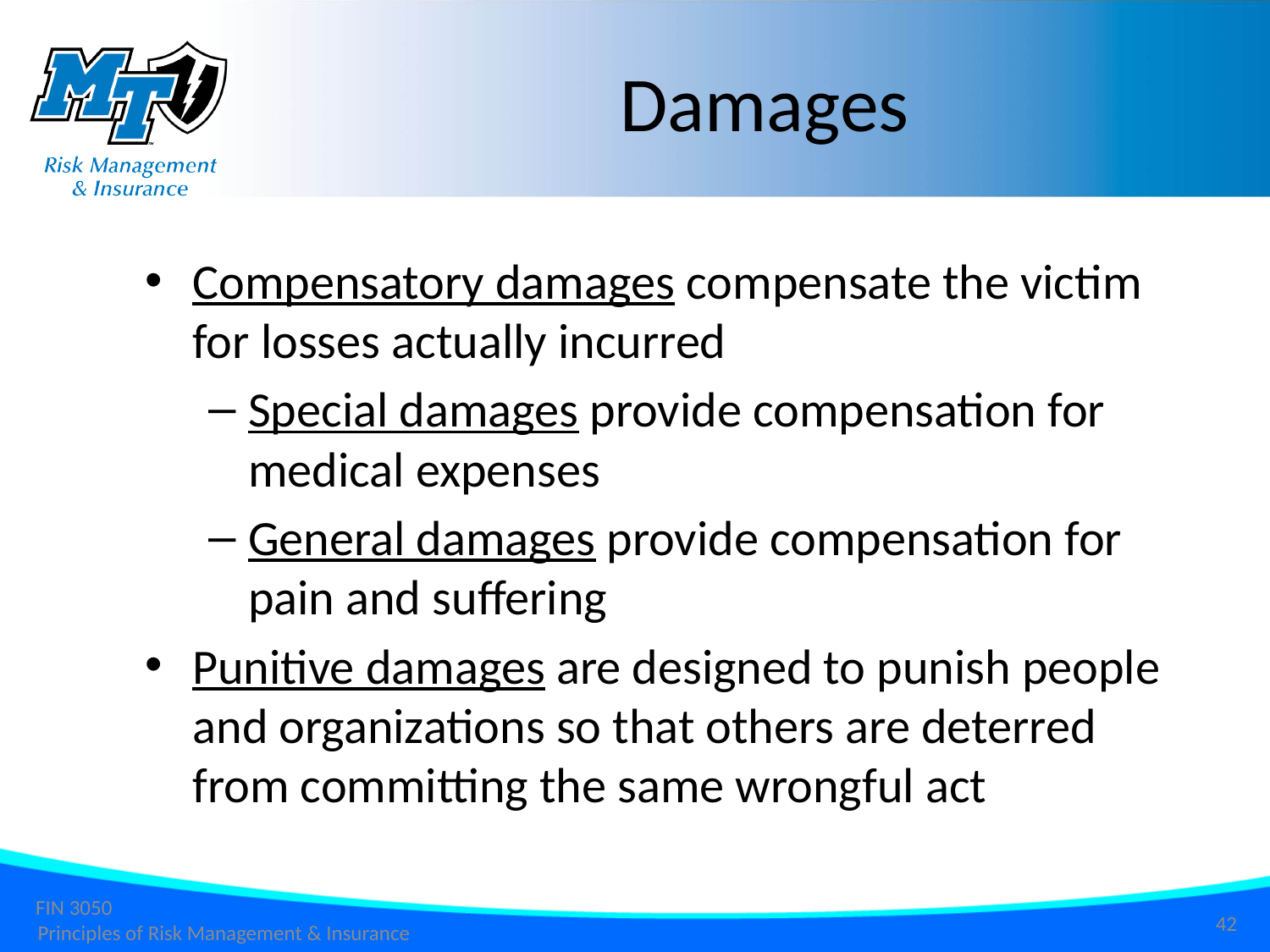

Damages
Compensatory damages compensate the victim for losses actually incurred
Special damages provide compensation for medical expenses
General damages provide compensation for pain and suffering
Punitive damages are designed to punish people and organizations so that others are deterred from committing the same wrongful act
42